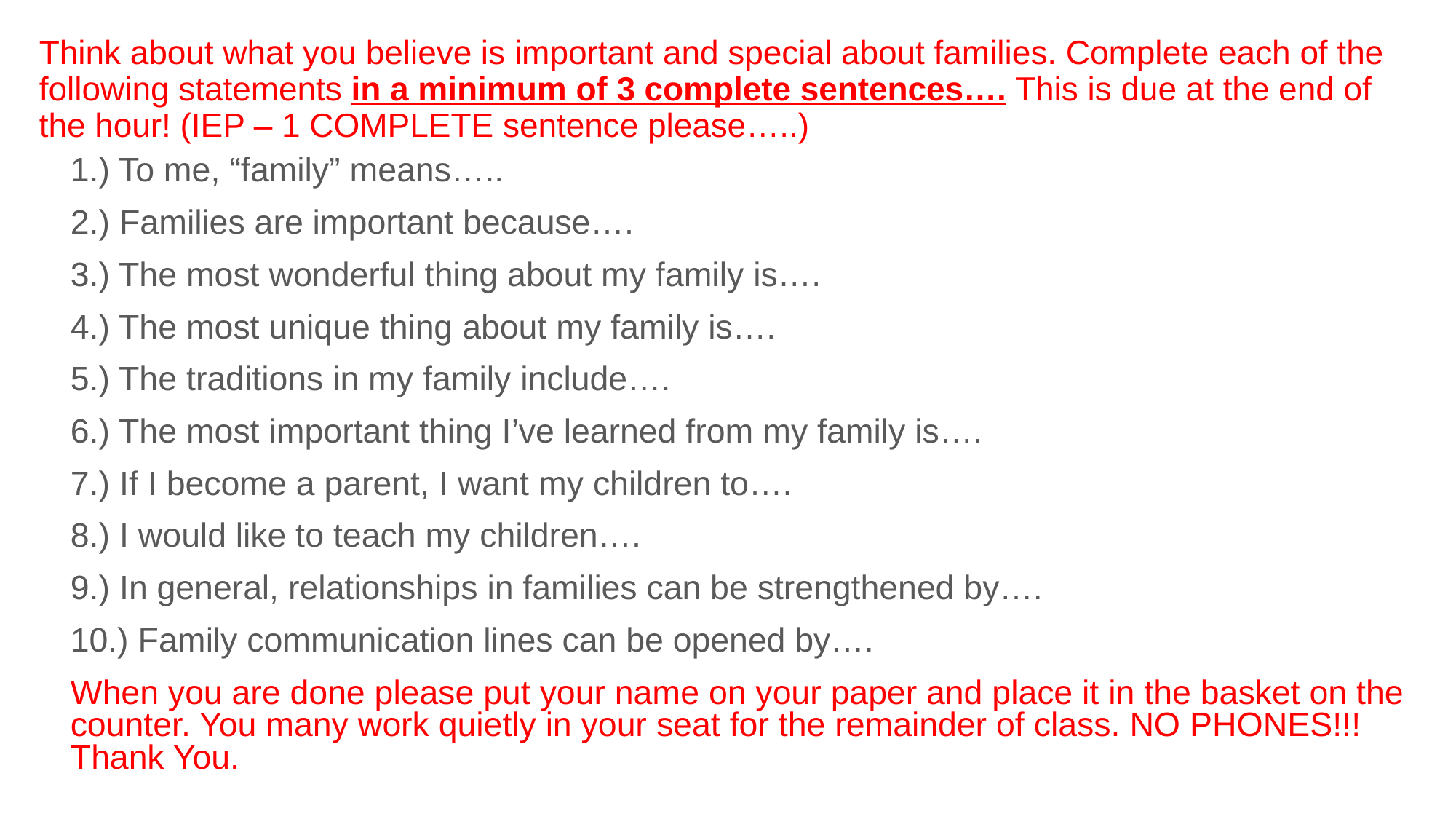

# Think about what you believe is important and special about families. Complete each of the following statements in a minimum of 3 complete sentences…. This is due at the end of the hour! (IEP – 1 COMPLETE sentence please…..)
1.) To me, “family” means…..
2.) Families are important because….
3.) The most wonderful thing about my family is….
4.) The most unique thing about my family is….
5.) The traditions in my family include….
6.) The most important thing I’ve learned from my family is….
7.) If I become a parent, I want my children to….
8.) I would like to teach my children….
9.) In general, relationships in families can be strengthened by….
10.) Family communication lines can be opened by….
When you are done please put your name on your paper and place it in the basket on the counter. You many work quietly in your seat for the remainder of class. NO PHONES!!!  Thank You.